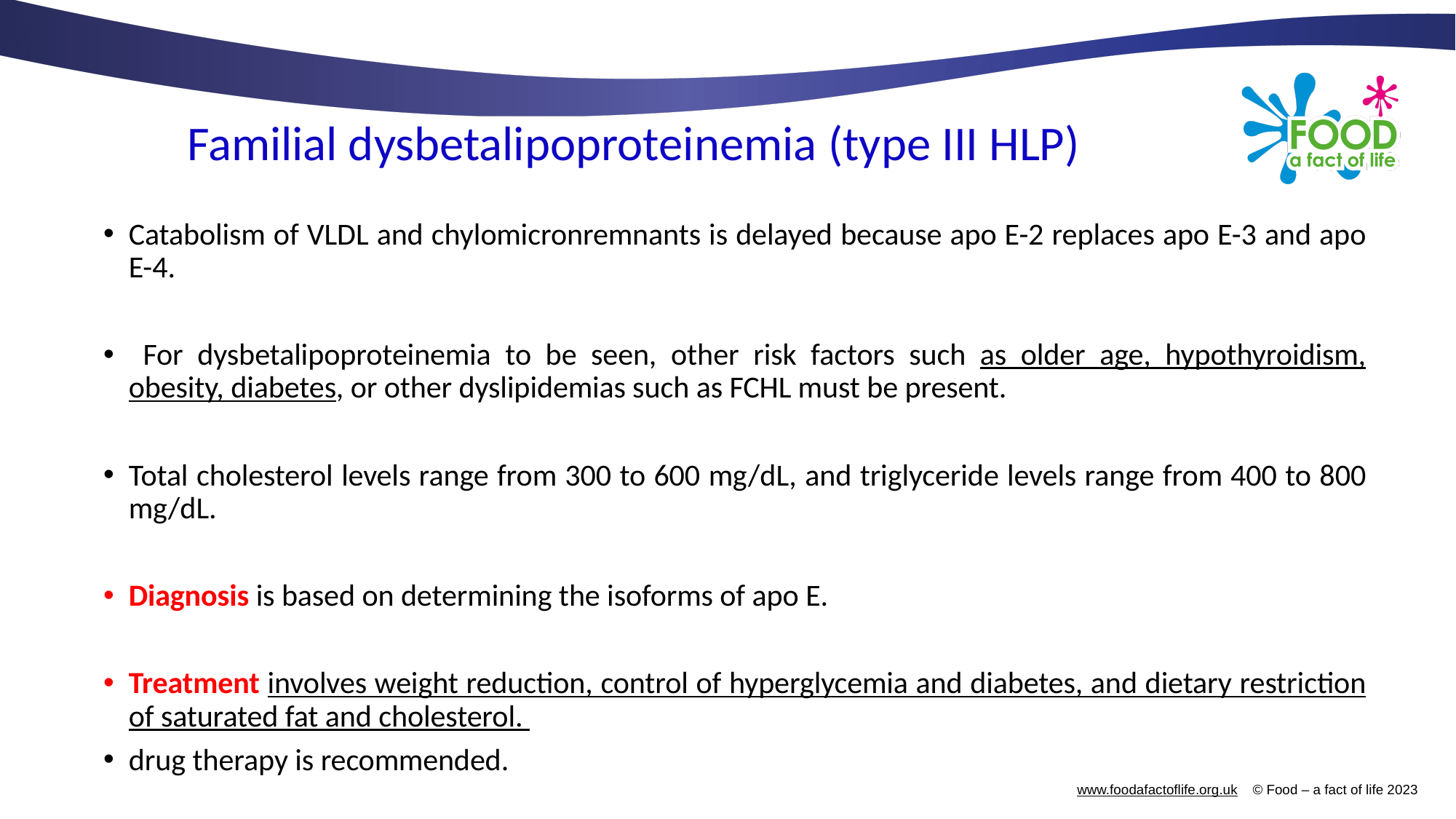

# Familial dysbetalipoproteinemia (type III HLP)
Catabolism of VLDL and chylomicronremnants is delayed because apo E-2 replaces apo E-3 and apo E-4.

 For dysbetalipoproteinemia to be seen, other risk factors such as older age, hypothyroidism, obesity, diabetes, or other dyslipidemias such as FCHL must be present.

Total cholesterol levels range from 300 to 600 mg/dL, and triglyceride levels range from 400 to 800 mg/dL.

Diagnosis is based on determining the isoforms of apo E.

Treatment involves weight reduction, control of hyperglycemia and diabetes, and dietary restriction of saturated fat and cholesterol.
drug therapy is recommended.